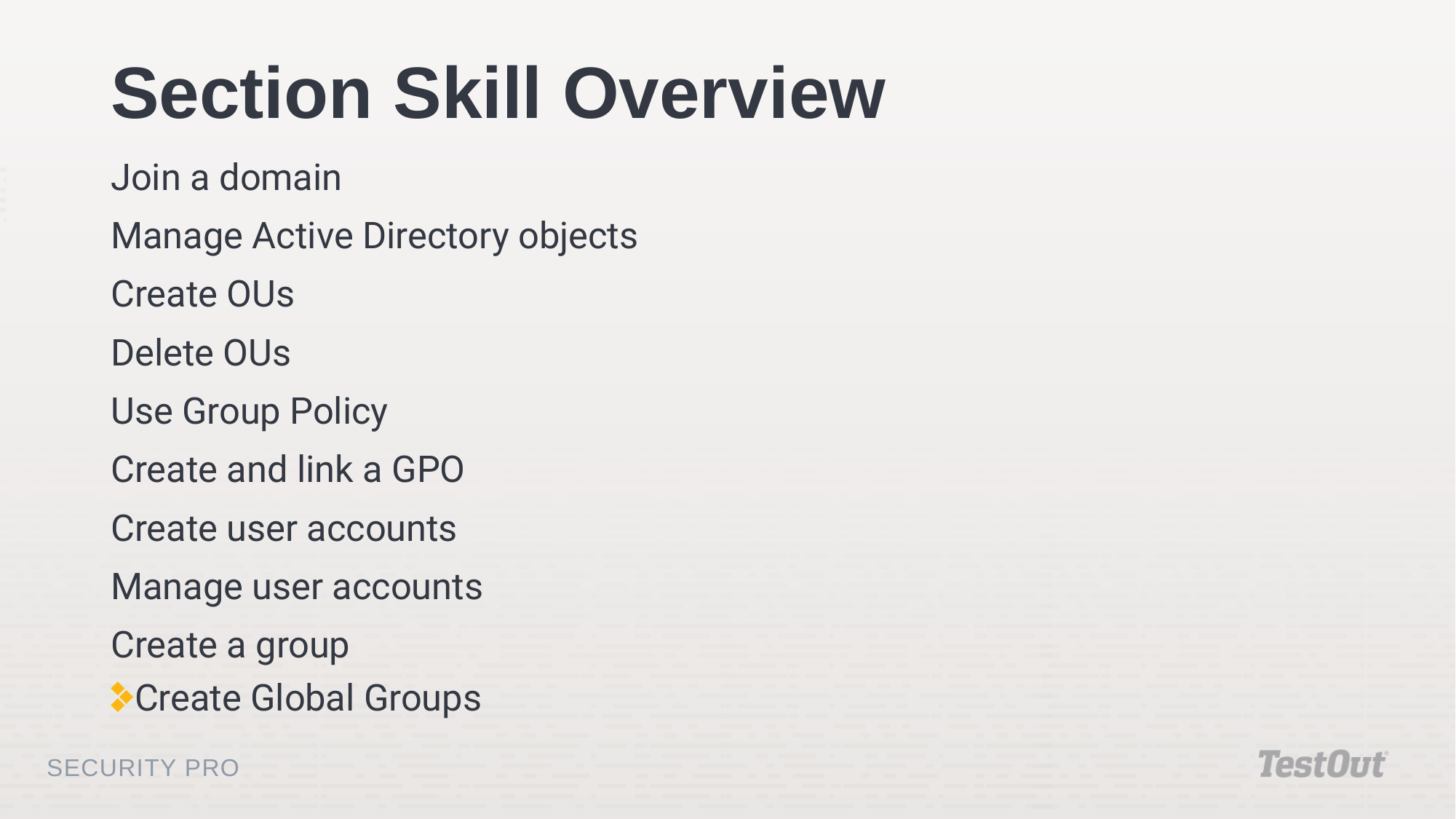

# Section Skill Overview
Join a domain
Manage Active Directory objects
Create OUs
Delete OUs
Use Group Policy
Create and link a GPO
Create user accounts
Manage user accounts
Create a group
Create Global Groups
Security Pro